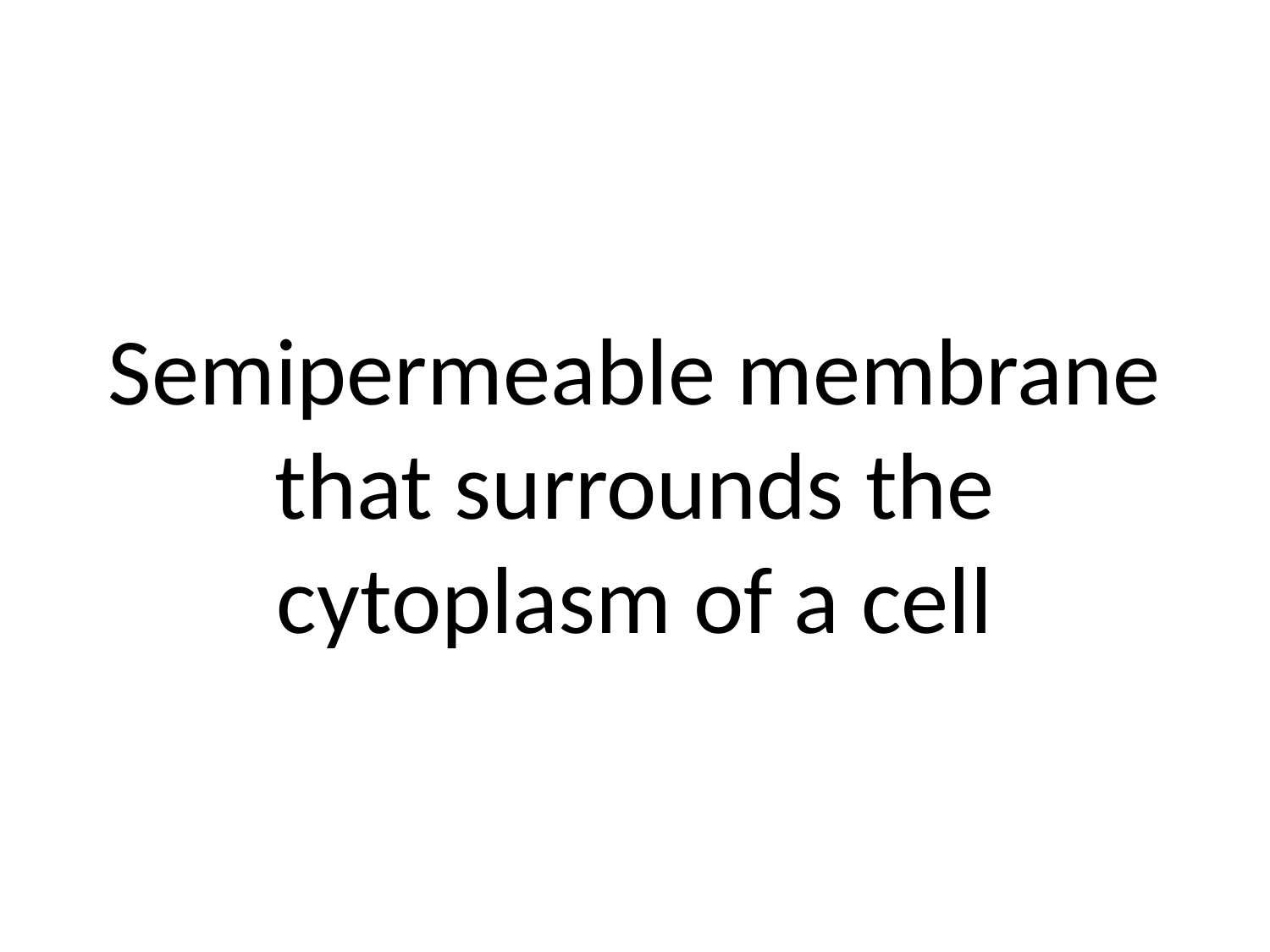

# Semipermeable membrane that surrounds the cytoplasm of a cell